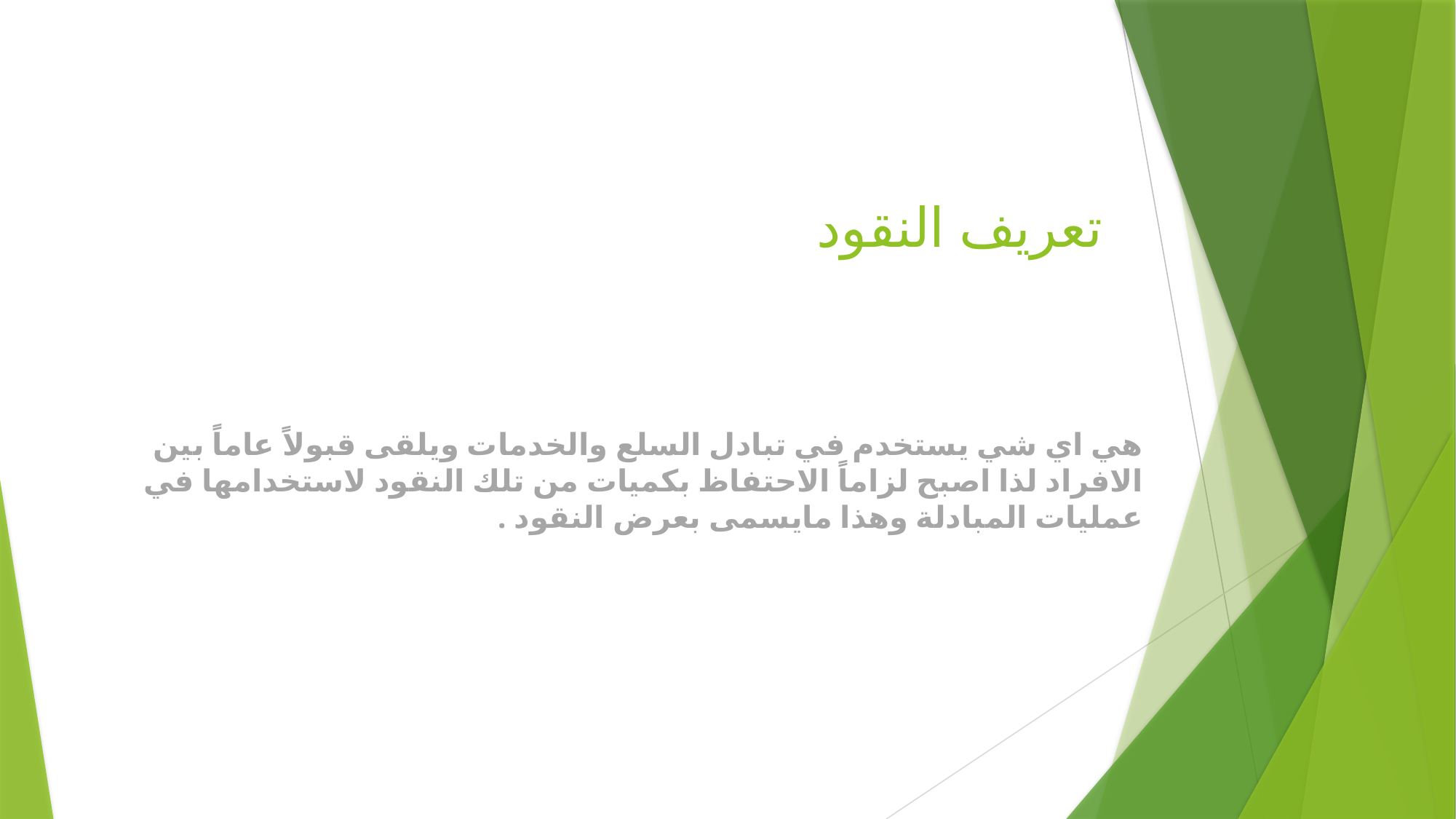

# تعريف النقود
هي اي شي يستخدم في تبادل السلع والخدمات ويلقى قبولاً عاماً بين الافراد لذا اصبح لزاماً الاحتفاظ بكميات من تلك النقود لاستخدامها في عمليات المبادلة وهذا مايسمى بعرض النقود .